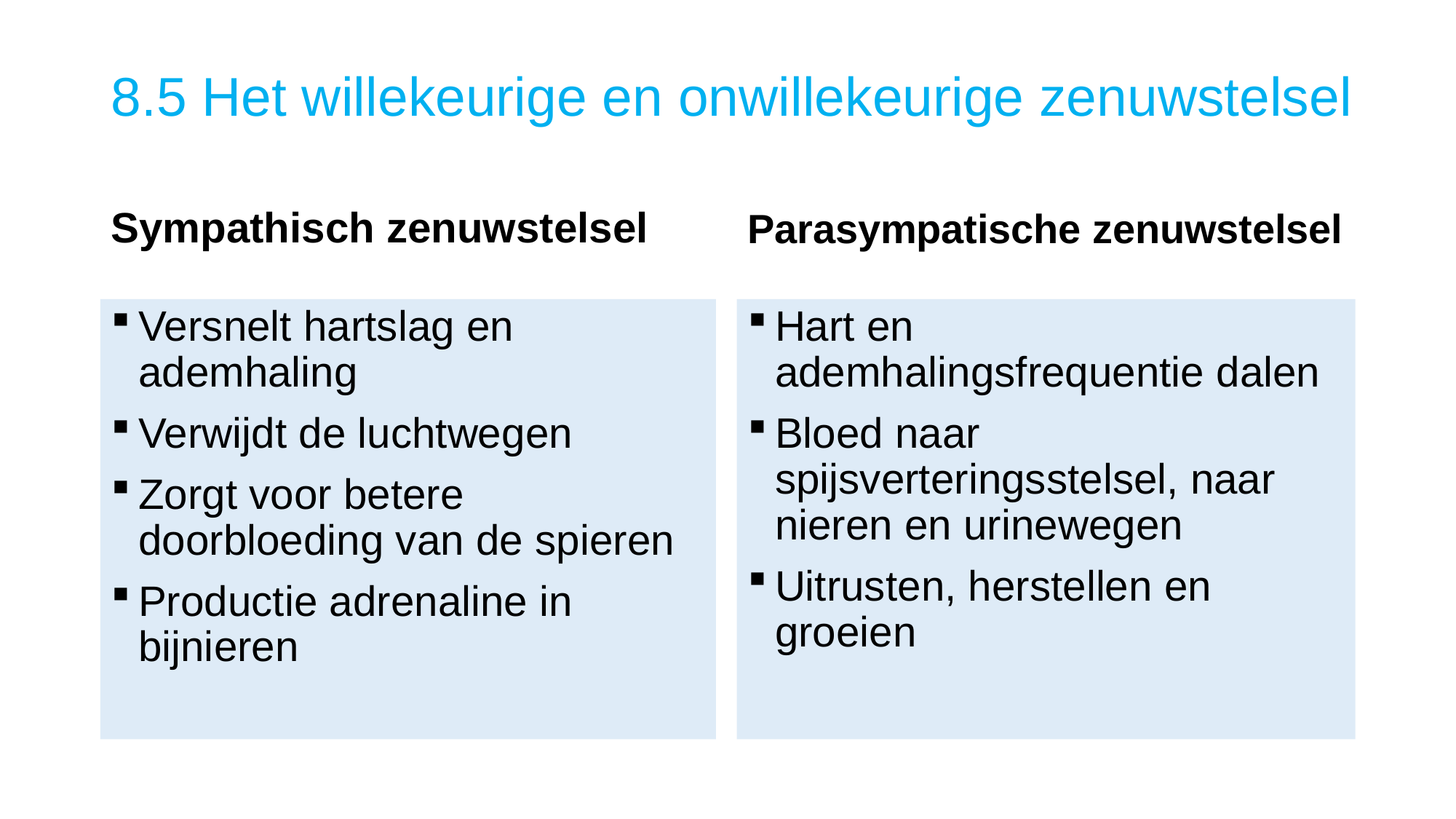

# 8.5 Het willekeurige en onwillekeurige zenuwstelsel
Sympathisch zenuwstelsel
Parasympatische zenuwstelsel
Versnelt hartslag en ademhaling
Verwijdt de luchtwegen
Zorgt voor betere doorbloeding van de spieren
Productie adrenaline in bijnieren

Hart en ademhalingsfrequentie dalen
Bloed naar spijsverteringsstelsel, naar nieren en urinewegen
Uitrusten, herstellen en groeien